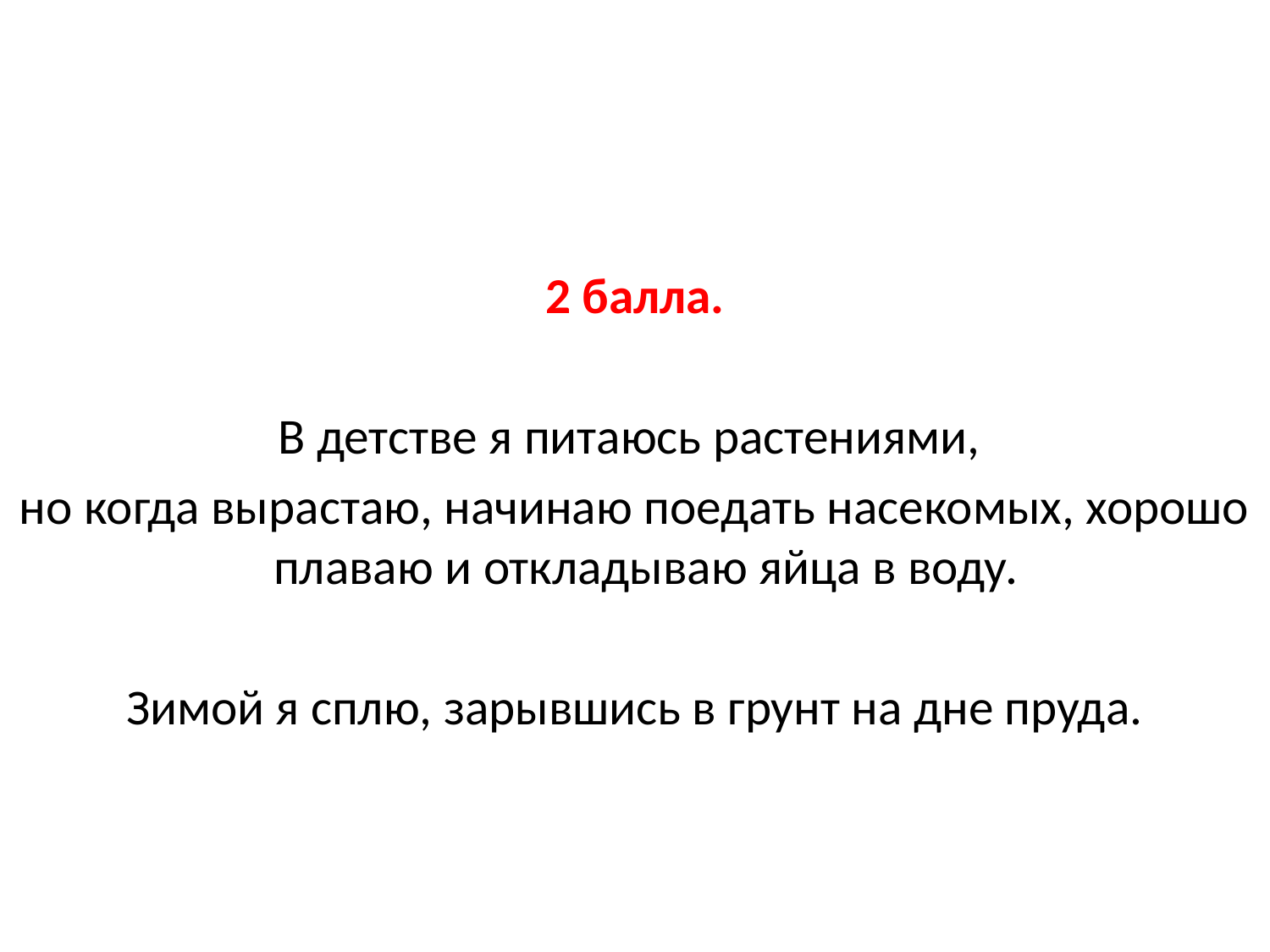

2 балла.

В детстве я питаюсь растениями,
но когда вырастаю, начинаю поедать насекомых, хорошо плаваю и откладываю яйца в воду.

 Зимой я сплю, зарывшись в грунт на дне пруда.